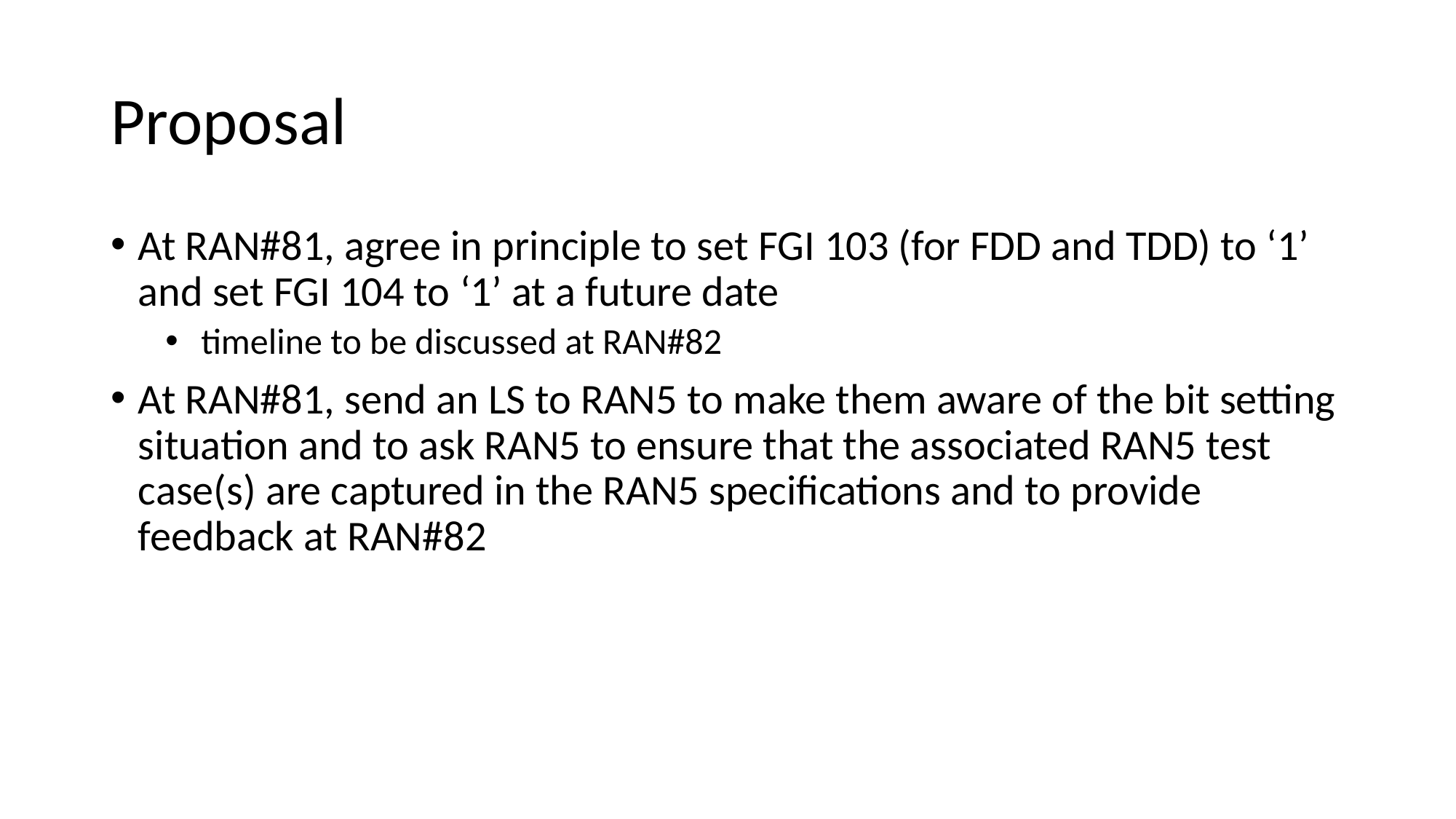

# Proposal
At RAN#81, agree in principle to set FGI 103 (for FDD and TDD) to ‘1’ and set FGI 104 to ‘1’ at a future date
 timeline to be discussed at RAN#82
At RAN#81, send an LS to RAN5 to make them aware of the bit setting situation and to ask RAN5 to ensure that the associated RAN5 test case(s) are captured in the RAN5 specifications and to provide feedback at RAN#82